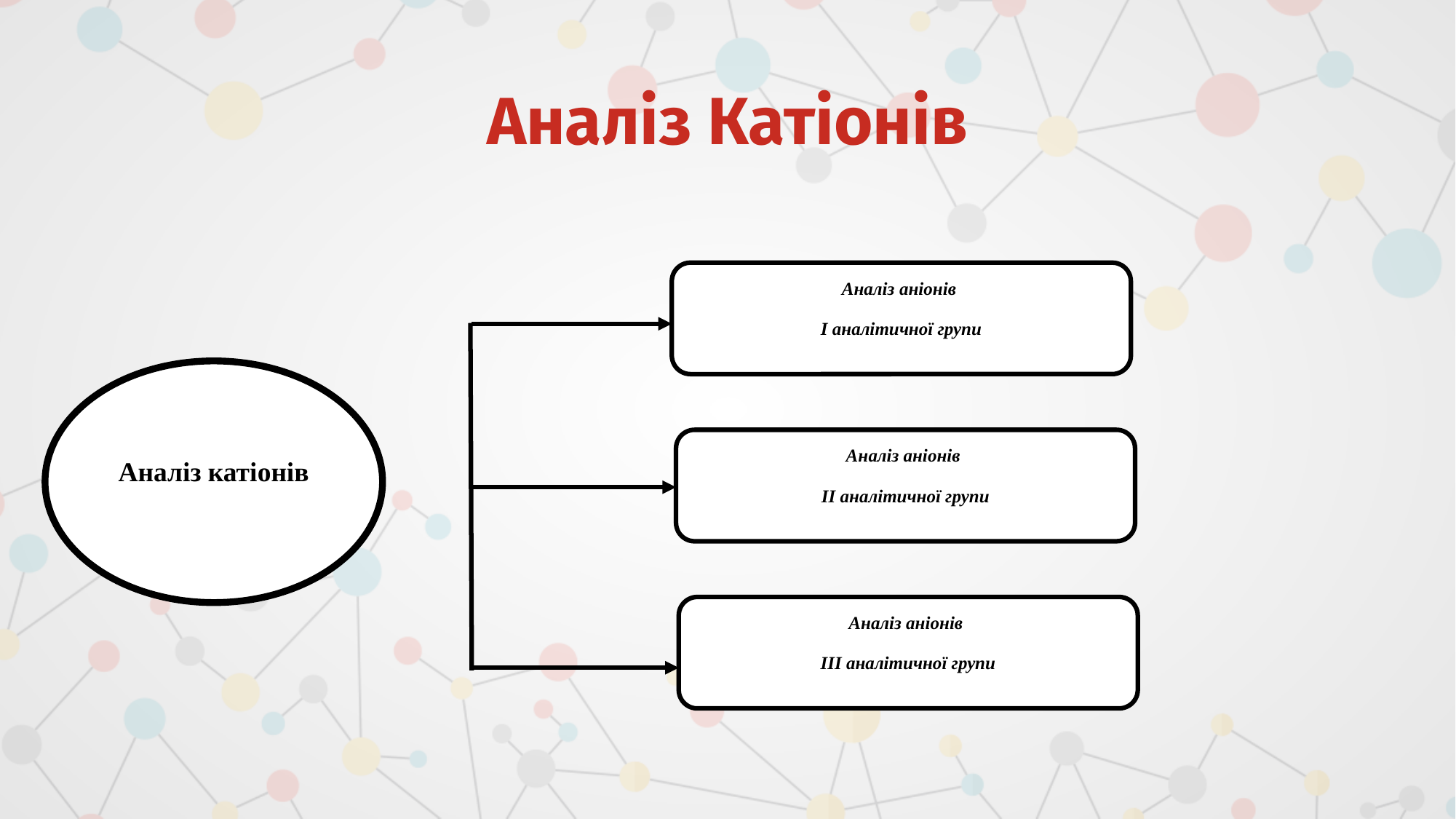

# Аналіз Катіонів
Аналіз аніонів
І аналітичної групи

Аналіз катіонів
Аналіз аніонів
ІІ аналітичної групи
Аналіз аніонів
ІІІ аналітичної групи